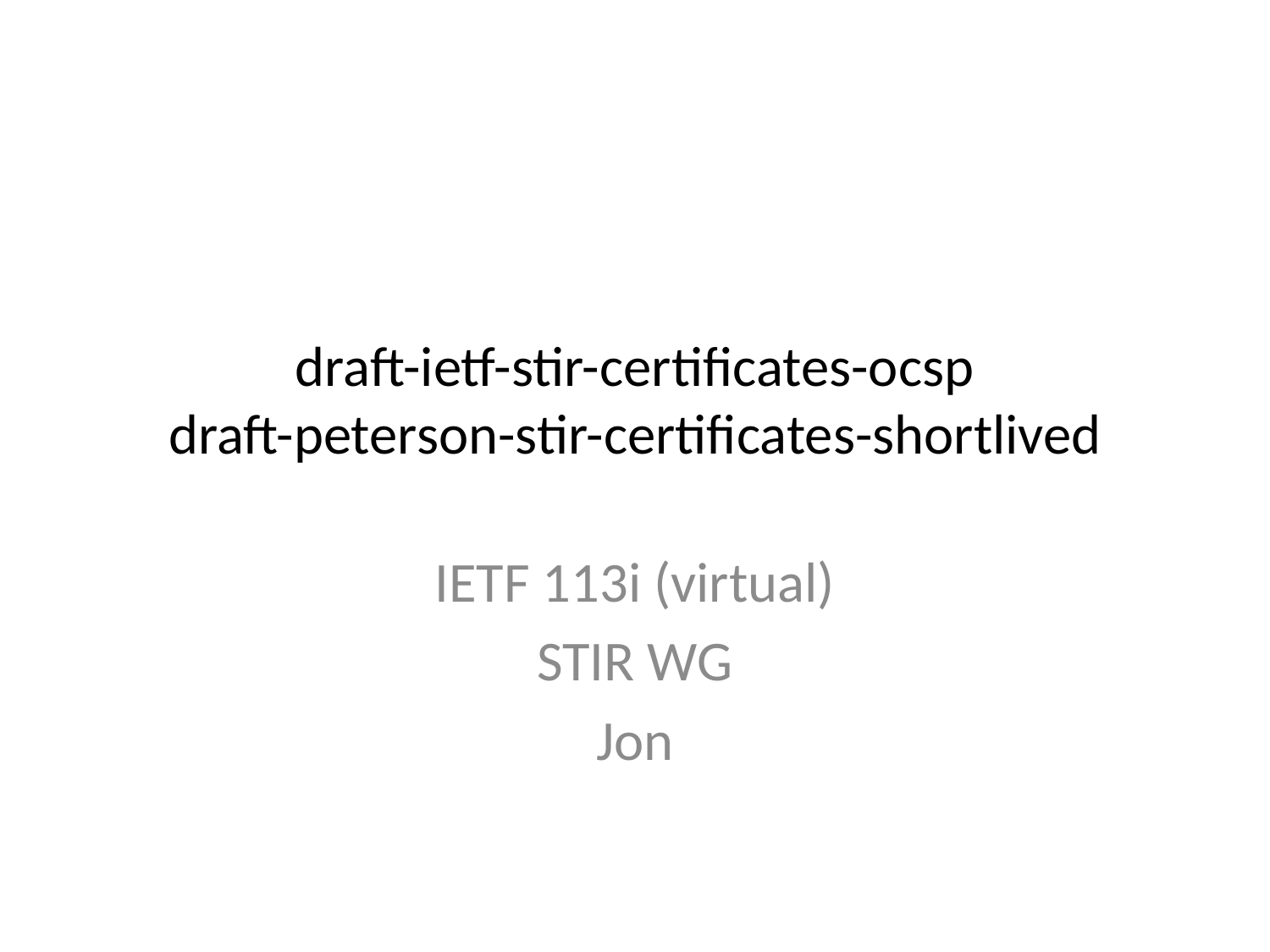

# draft-ietf-stir-certificates-ocsp draft-peterson-stir-certificates-shortlived
IETF 113i (virtual)
STIR WG
Jon